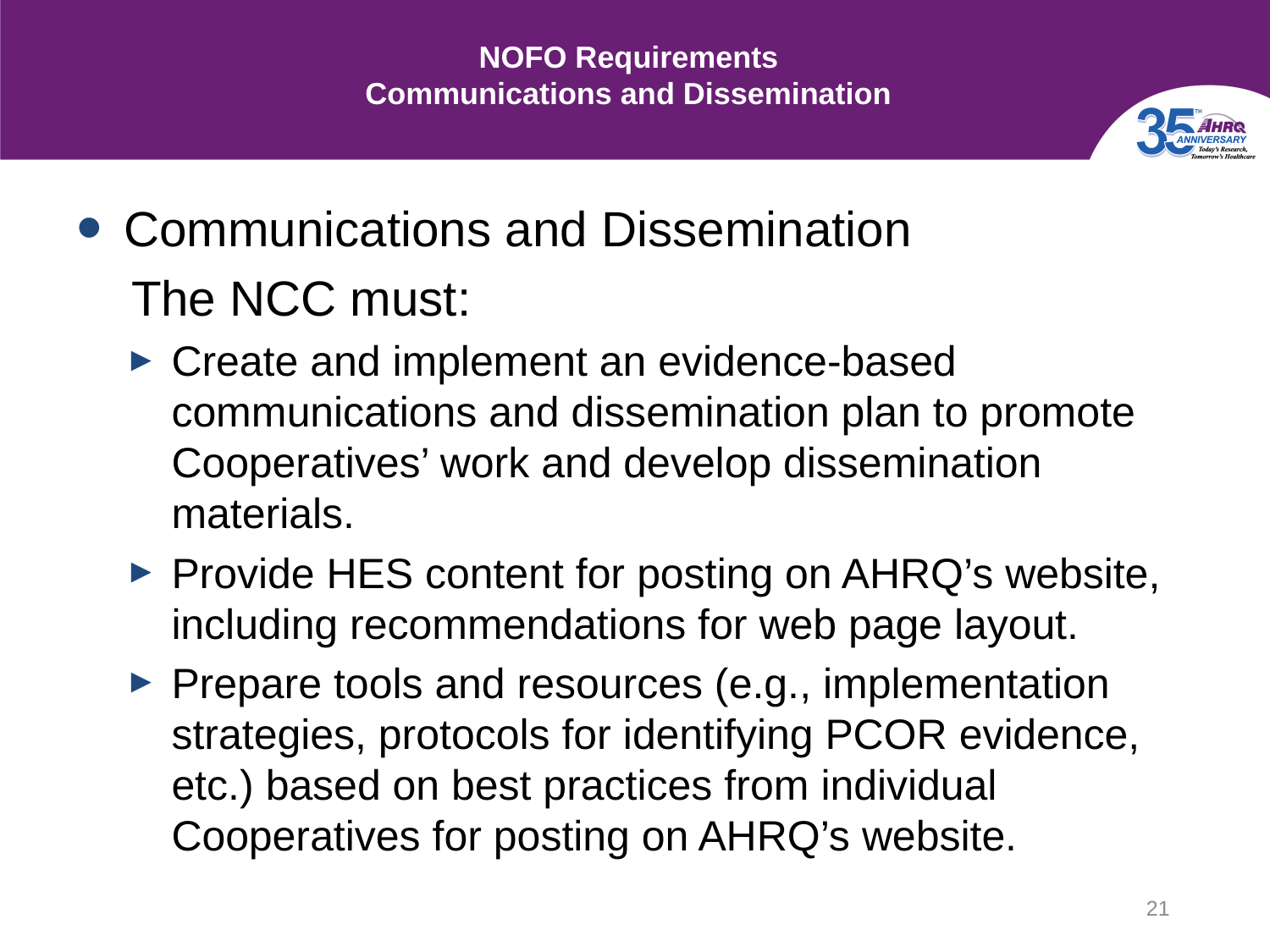

# NOFO Requirements Communications and Dissemination
Communications and Dissemination
    The NCC must:
Create and implement an evidence-based communications and dissemination plan to promote Cooperatives’ work and develop dissemination materials.
Provide HES content for posting on AHRQ’s website, including recommendations for web page layout.
Prepare tools and resources (e.g., implementation strategies, protocols for identifying PCOR evidence, etc.) based on best practices from individual Cooperatives for posting on AHRQ’s website.

21